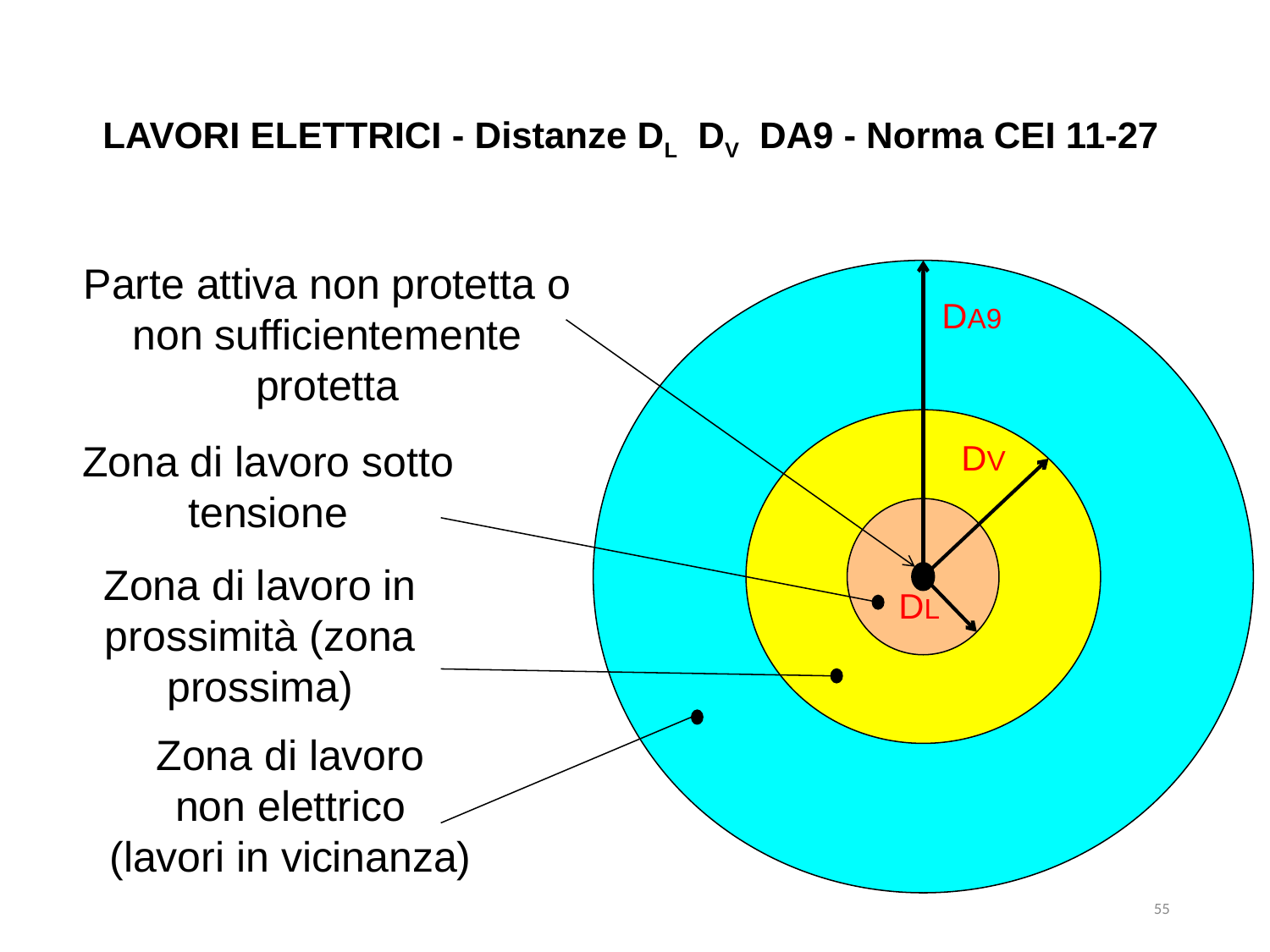

LAVORI ELETTRICI - Distanze DL  DV  DA9 - Norma CEI 11-27
Parte attiva non protetta o non sufficientemente protetta

DA9

Zona di lavoro sotto tensione
DV

Zona di lavoro in prossimità (zona prossima)

DL

Zona di lavoro
non elettrico
(lavori in vicinanza)
55